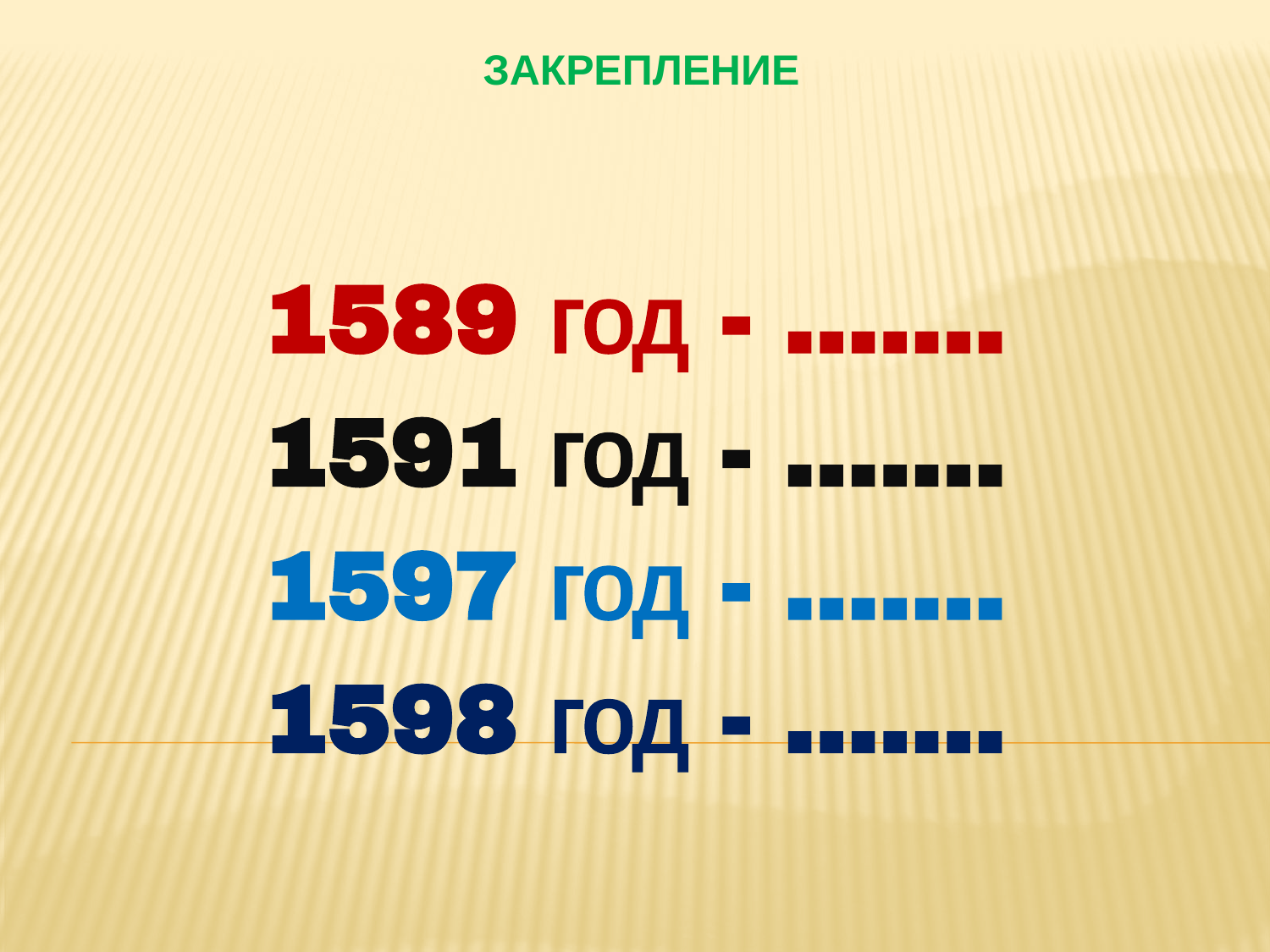

# Закрепление
1589 год - …….
1591 год - …….
1597 год - …….
1598 год - …….